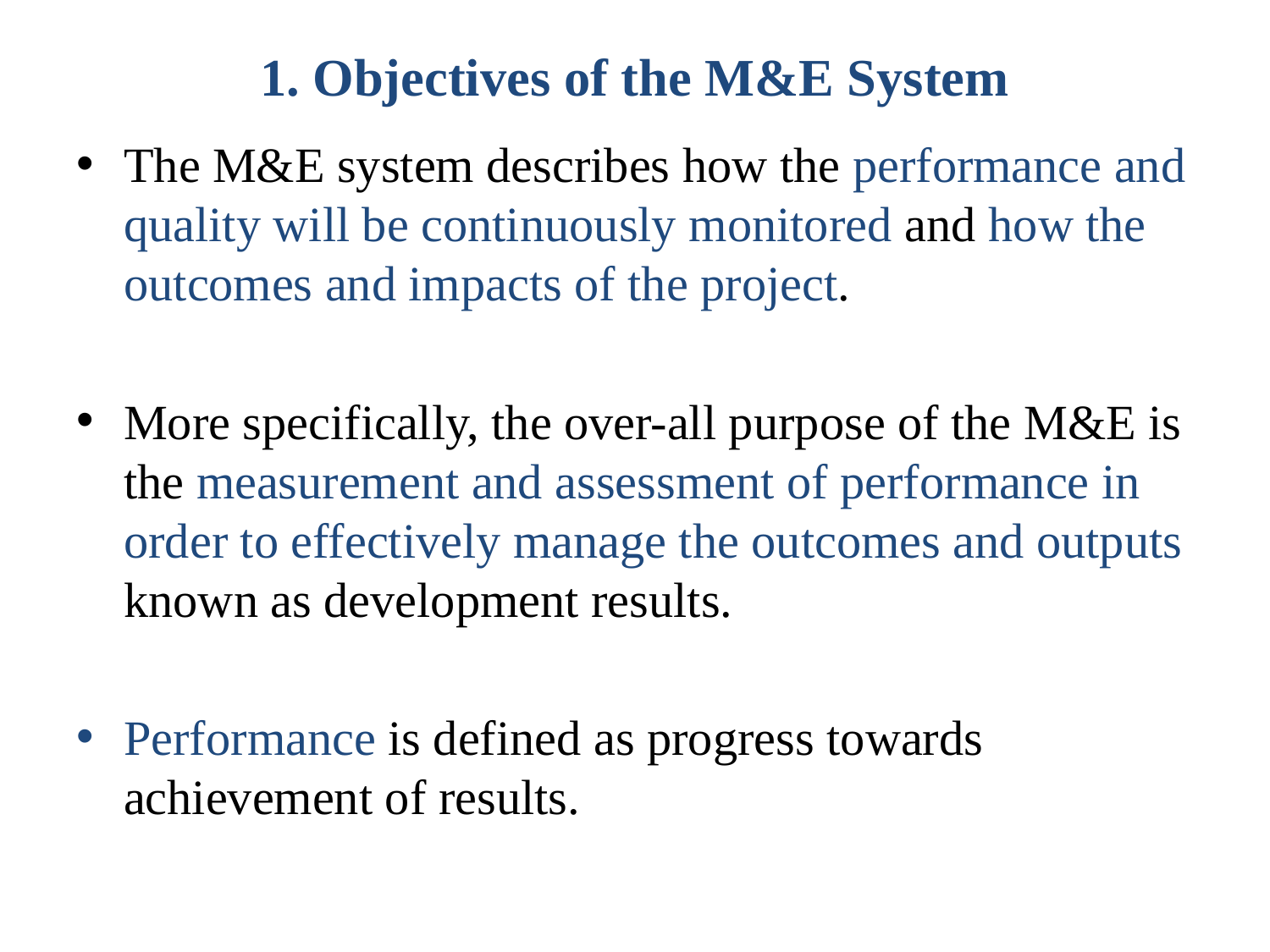

# 1. Objectives of the M&E System
The M&E system describes how the performance and quality will be continuously monitored and how the outcomes and impacts of the project.

More specifically, the over-all purpose of the M&E is the measurement and assessment of performance in order to effectively manage the outcomes and outputs known as development results.

Performance is defined as progress towards achievement of results.